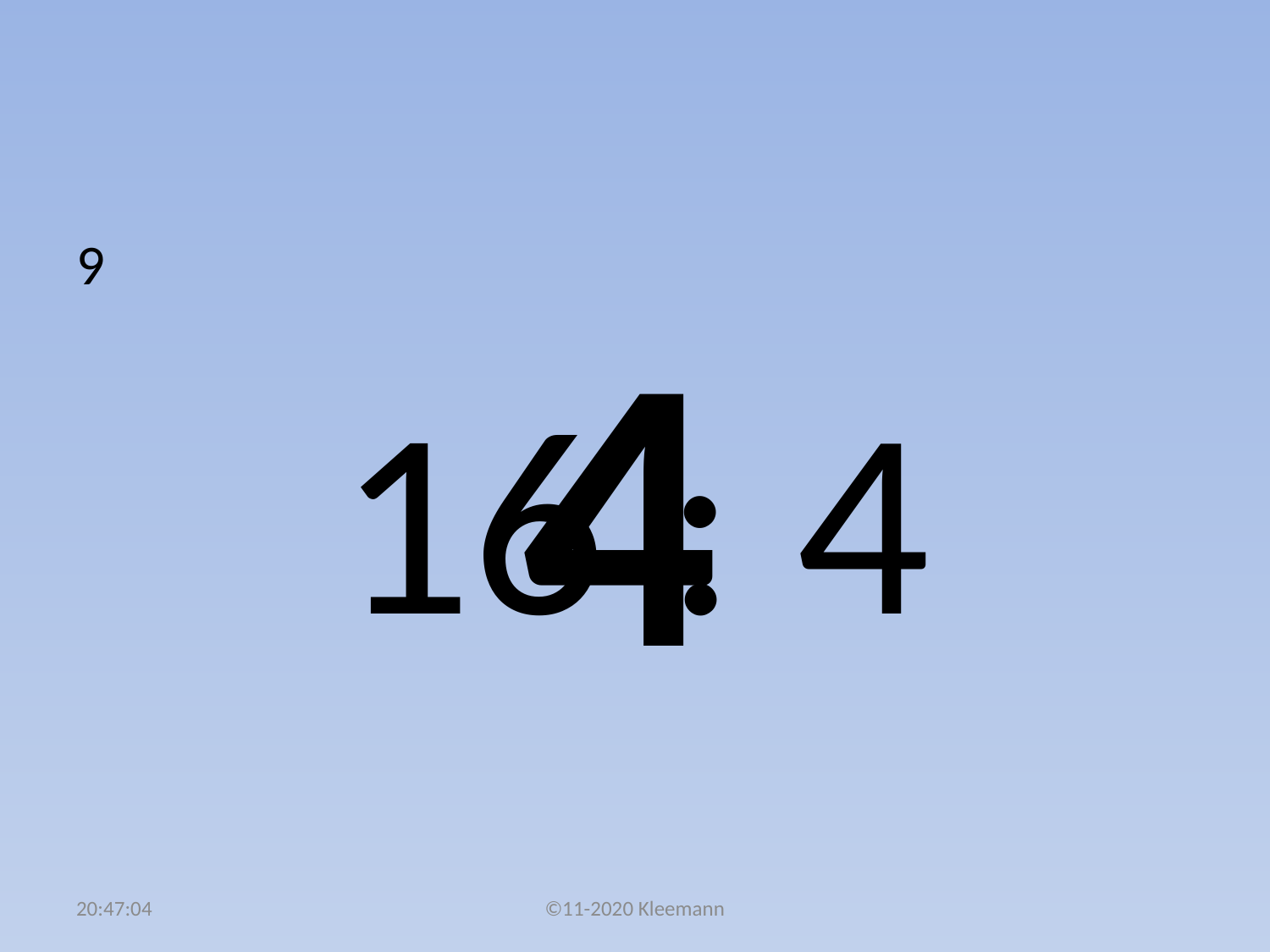

#
9
16 : 4
4
20:47:04
©11-2020 Kleemann